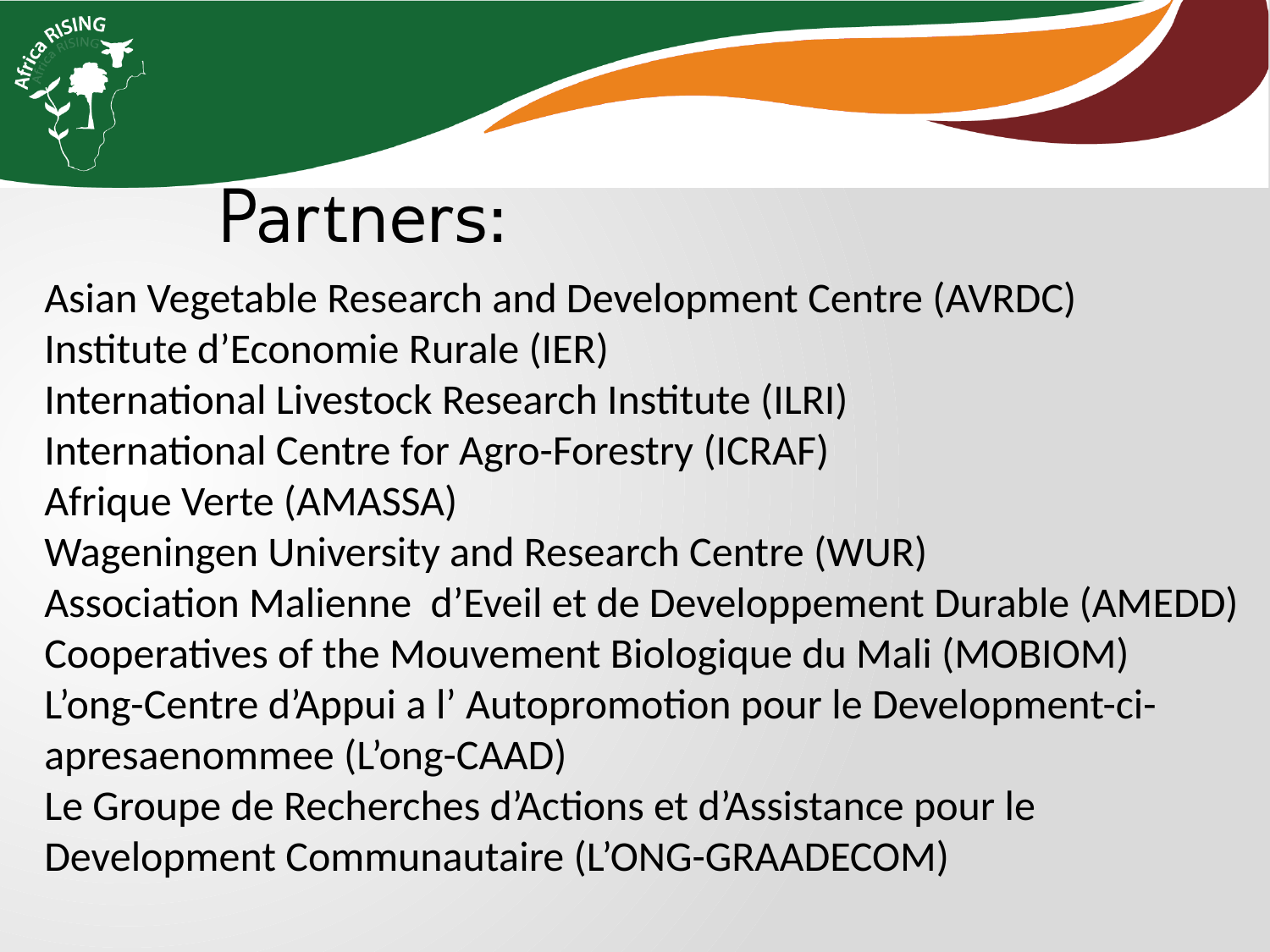

Partners:
Asian Vegetable Research and Development Centre (AVRDC)
Institute d’Economie Rurale (IER)
International Livestock Research Institute (ILRI)
International Centre for Agro-Forestry (ICRAF)
Afrique Verte (AMASSA)
Wageningen University and Research Centre (WUR)
Association Malienne  d’Eveil et de Developpement Durable (AMEDD)
Cooperatives of the Mouvement Biologique du Mali (MOBIOM)
L’ong-Centre d’Appui a l’ Autopromotion pour le Development-ci-apresaenommee (L’ong-CAAD)
Le Groupe de Recherches d’Actions et d’Assistance pour le Development Communautaire (L’ONG-GRAADECOM)